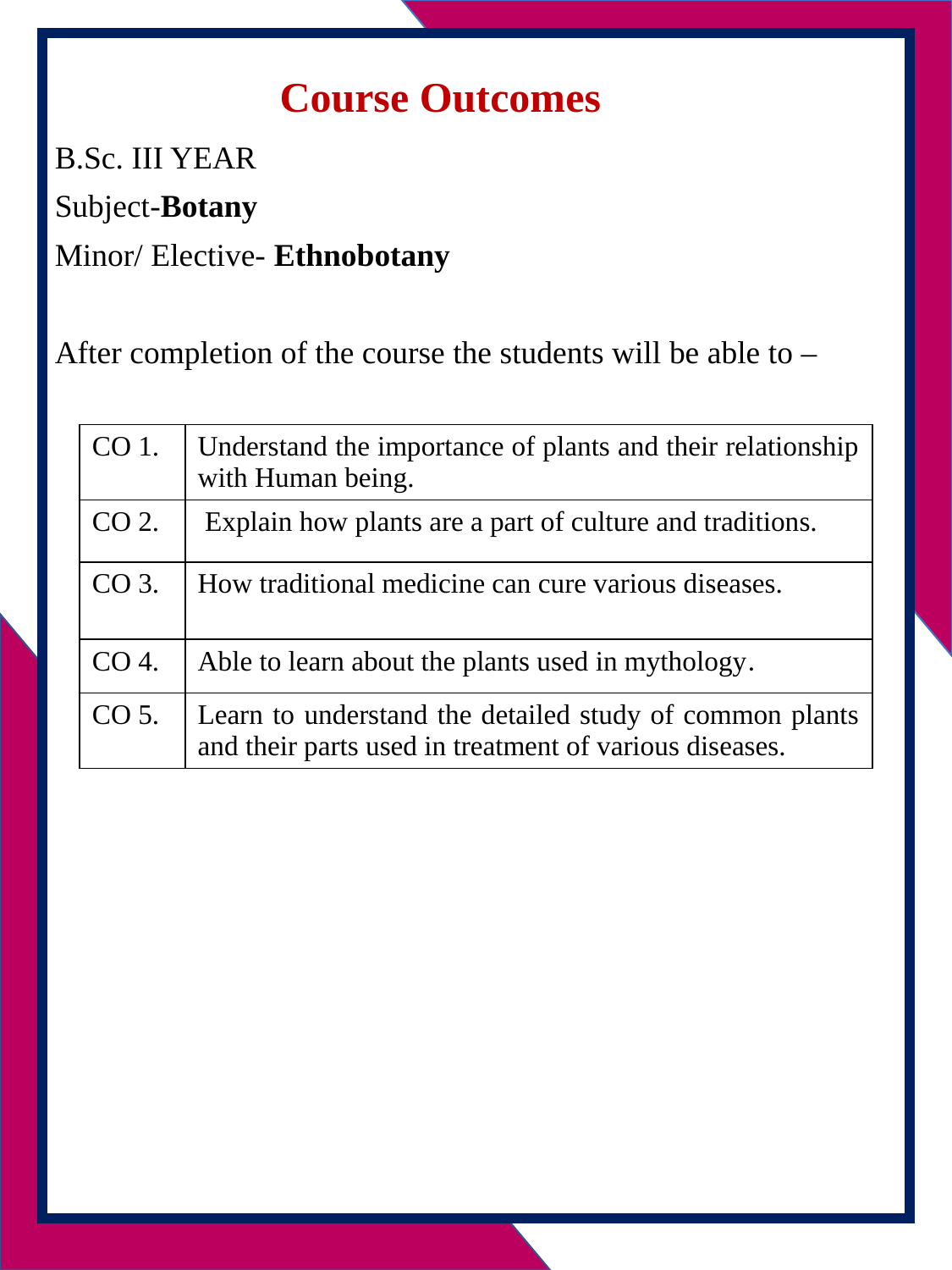

B.Sc. III YEAR
Subject-Botany
Minor/ Elective- Ethnobotany

After completion of the course the students will be able to –
Course Outcomes

| CO 1. | Understand the importance of plants and their relationship with Human being. |
| --- | --- |
| CO 2. | Explain how plants are a part of culture and traditions. |
| CO 3. | How traditional medicine can cure various diseases. |
| CO 4. | Able to learn about the plants used in mythology. |
| CO 5. | Learn to understand the detailed study of common plants and their parts used in treatment of various diseases. |